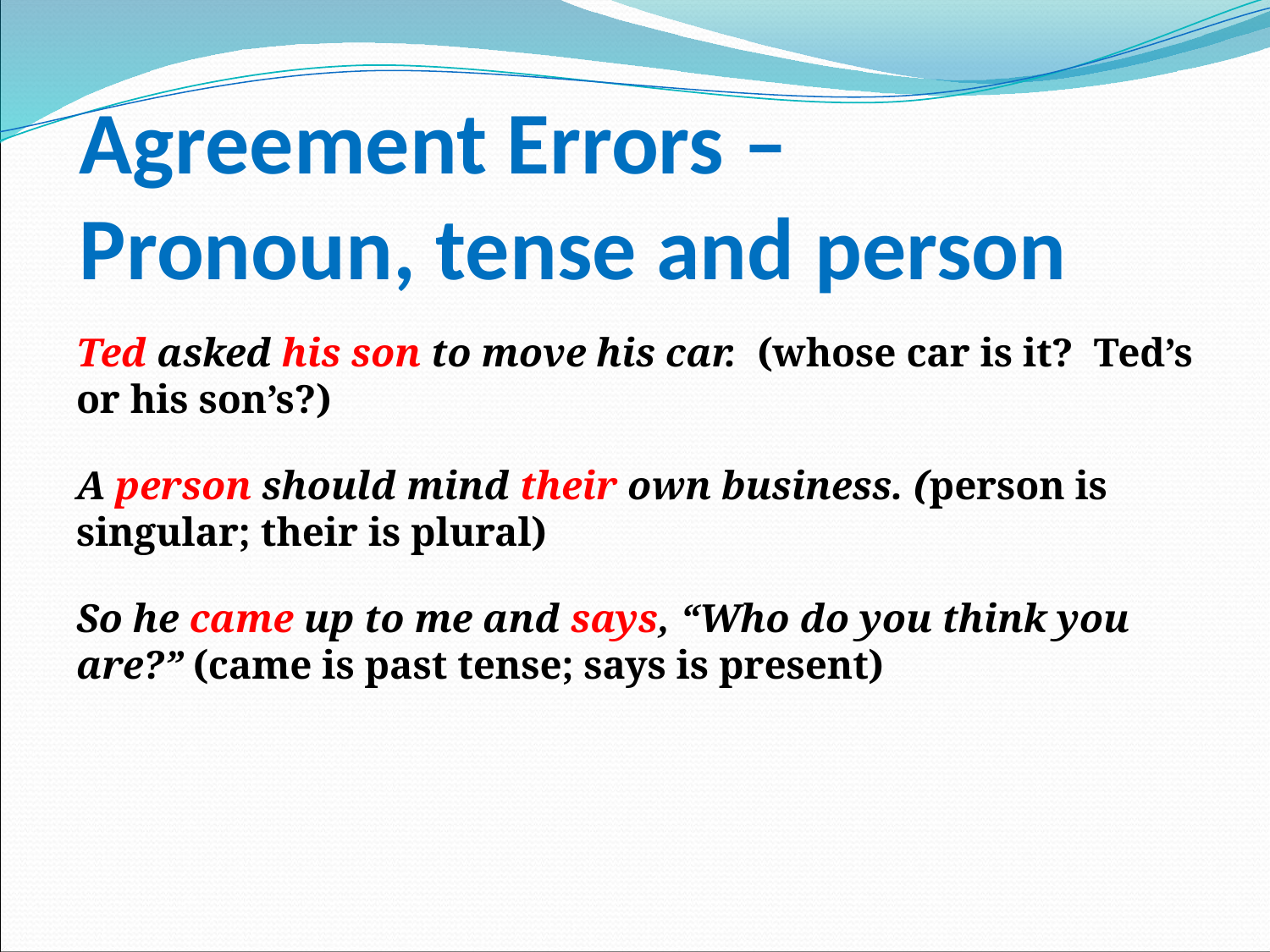

# Agreement Errors – Pronoun, tense and person
Ted asked his son to move his car.  (whose car is it?  Ted’s or his son’s?)
A person should mind their own business. (person is singular; their is plural)
So he came up to me and says, “Who do you think you are?” (came is past tense; says is present)